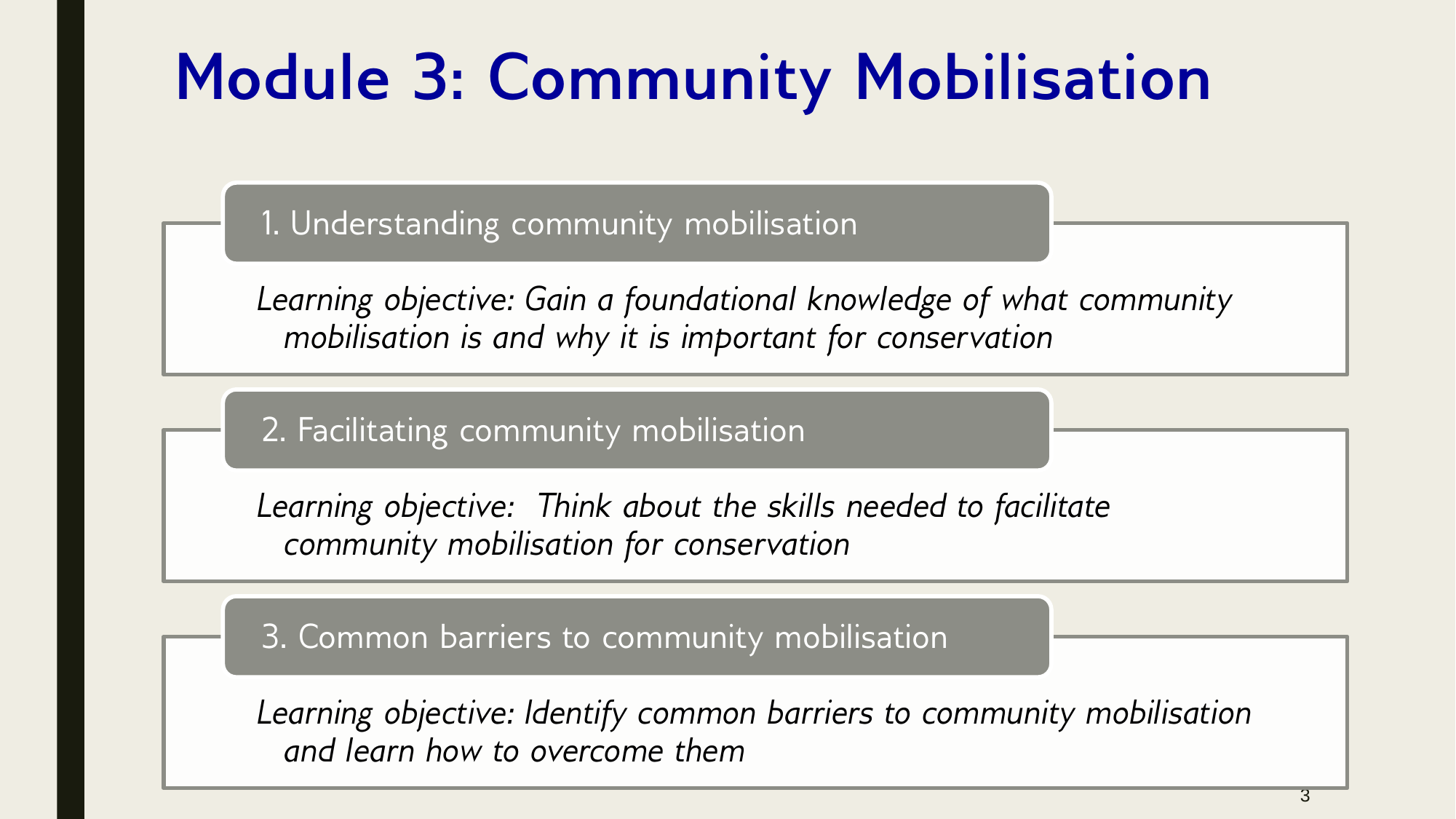

# Module 3: Community Mobilisation
Learning objective: Gain a foundational knowledge of what community mobilisation is and why it is important for conservation
1. Understanding community mobilisation
Learning objective:  Think about the skills needed to facilitate community mobilisation for conservation
2. Facilitating community mobilisation
Learning objective: Identify common barriers to community mobilisation and learn how to overcome them
3. Common barriers to community mobilisation
3